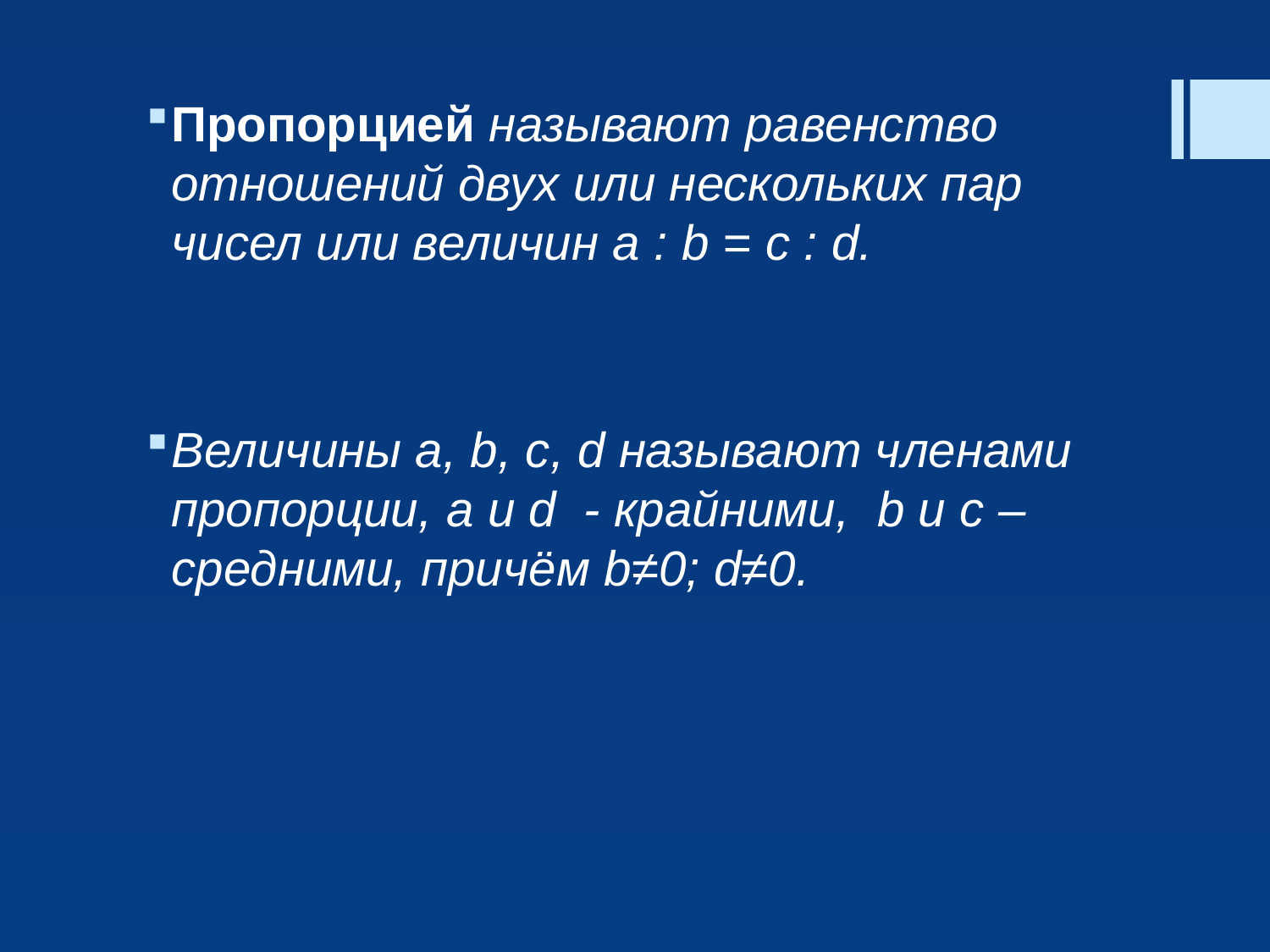

Пропорцией называют равенство отношений двух или нескольких пар чисел или величин a : b = c : d.

Величины a, b, c, d называют членами пропорции, a и d  - крайними,  b и c –средними, причём b≠0; d≠0.